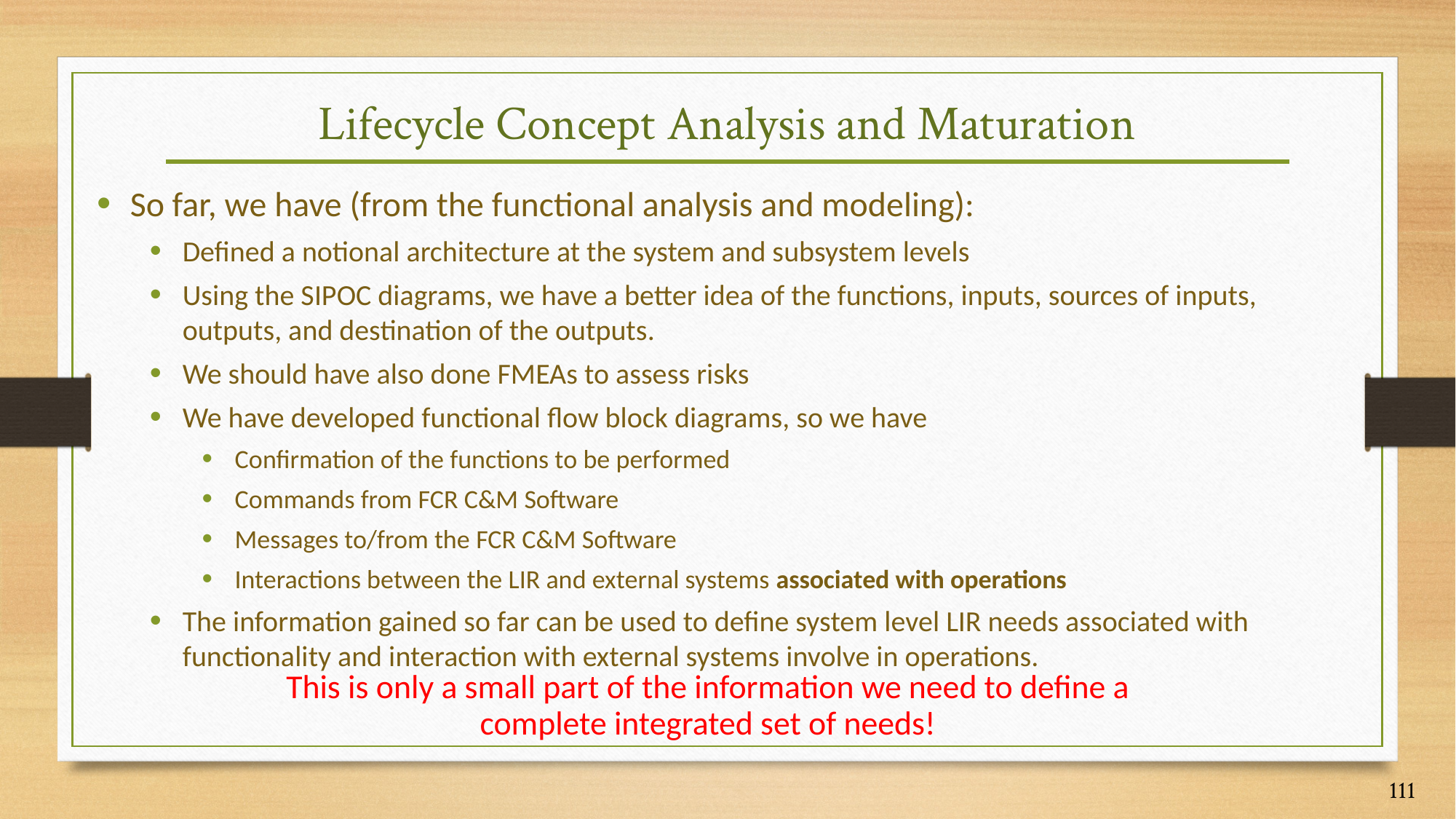

# Lifecycle Concept Analysis and Maturation
So far, we have (from the functional analysis and modeling):
Defined a notional architecture at the system and subsystem levels
Using the SIPOC diagrams, we have a better idea of the functions, inputs, sources of inputs, outputs, and destination of the outputs.
We should have also done FMEAs to assess risks
We have developed functional flow block diagrams, so we have
Confirmation of the functions to be performed
Commands from FCR C&M Software
Messages to/from the FCR C&M Software
Interactions between the LIR and external systems associated with operations
The information gained so far can be used to define system level LIR needs associated with functionality and interaction with external systems involve in operations.
This is only a small part of the information we need to define a complete integrated set of needs!
111